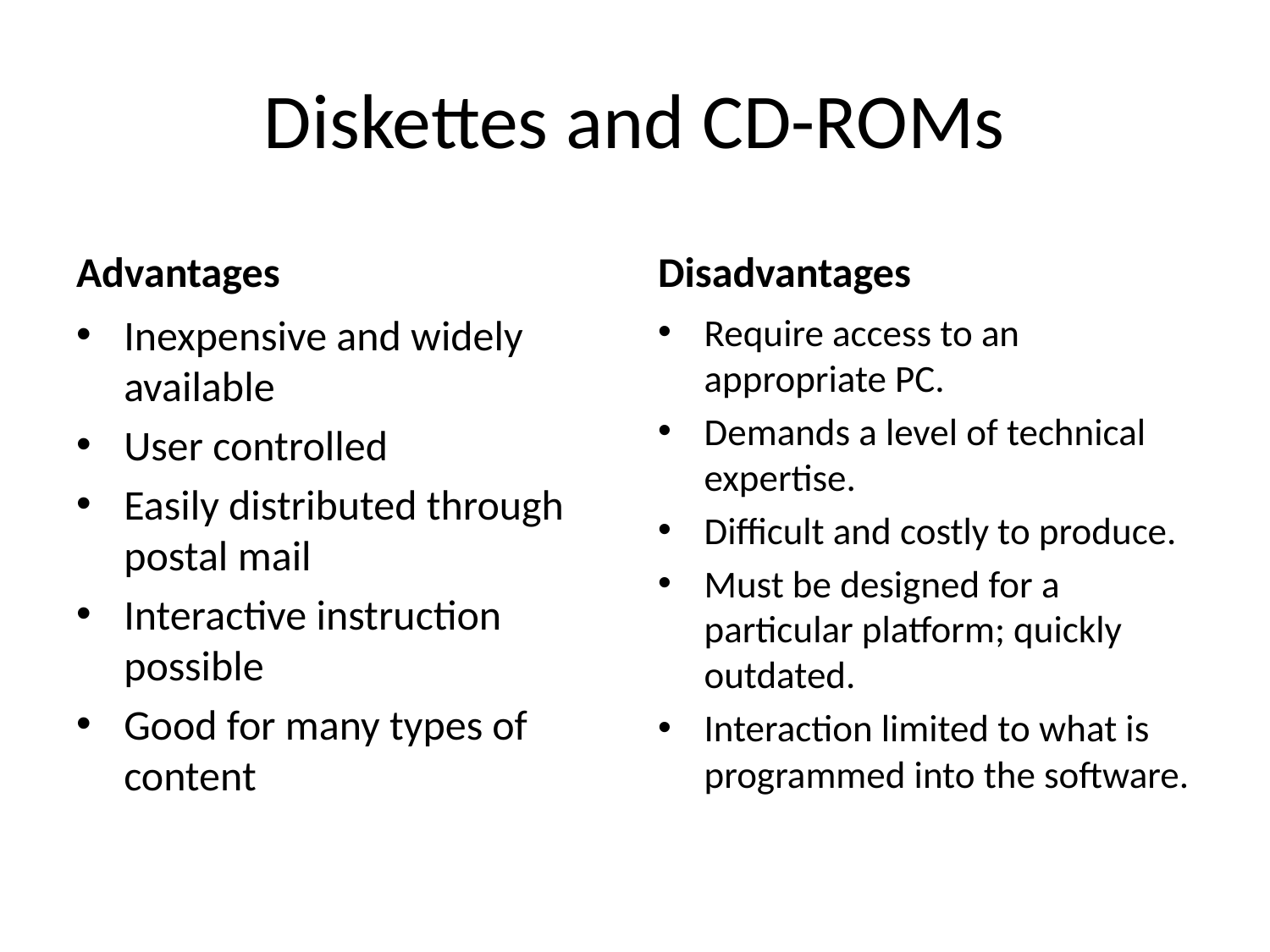

# Diskettes and CD-ROMs
Advantages
Disadvantages
Inexpensive and widely available
User controlled
Easily distributed through postal mail
Interactive instruction possible
Good for many types of content
Require access to an appropriate PC.
Demands a level of technical expertise.
Difficult and costly to produce.
Must be designed for a particular platform; quickly outdated.
Interaction limited to what is programmed into the software.